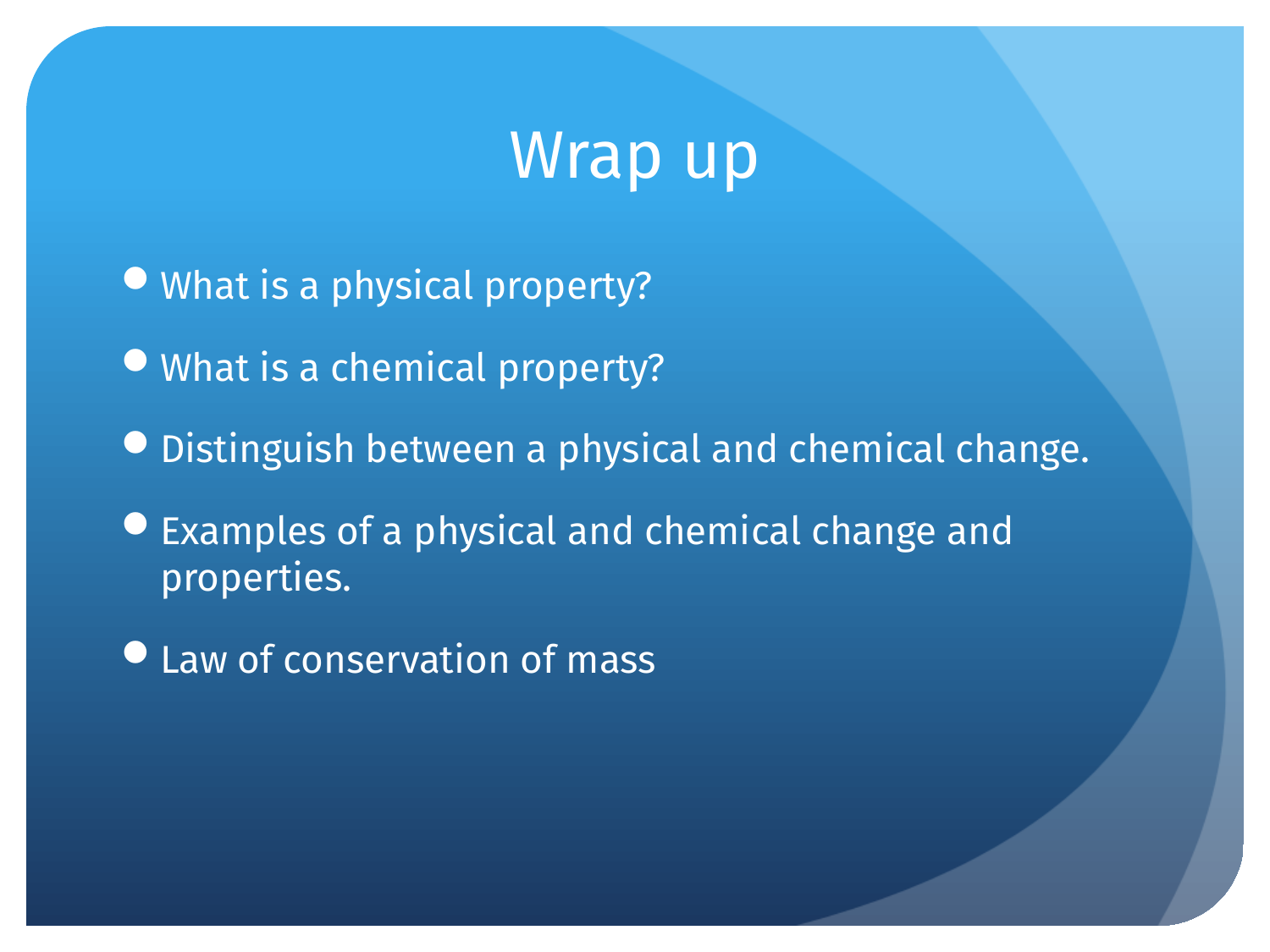

# Wrap up
What is a physical property?
What is a chemical property?
Distinguish between a physical and chemical change.
Examples of a physical and chemical change and properties.
Law of conservation of mass